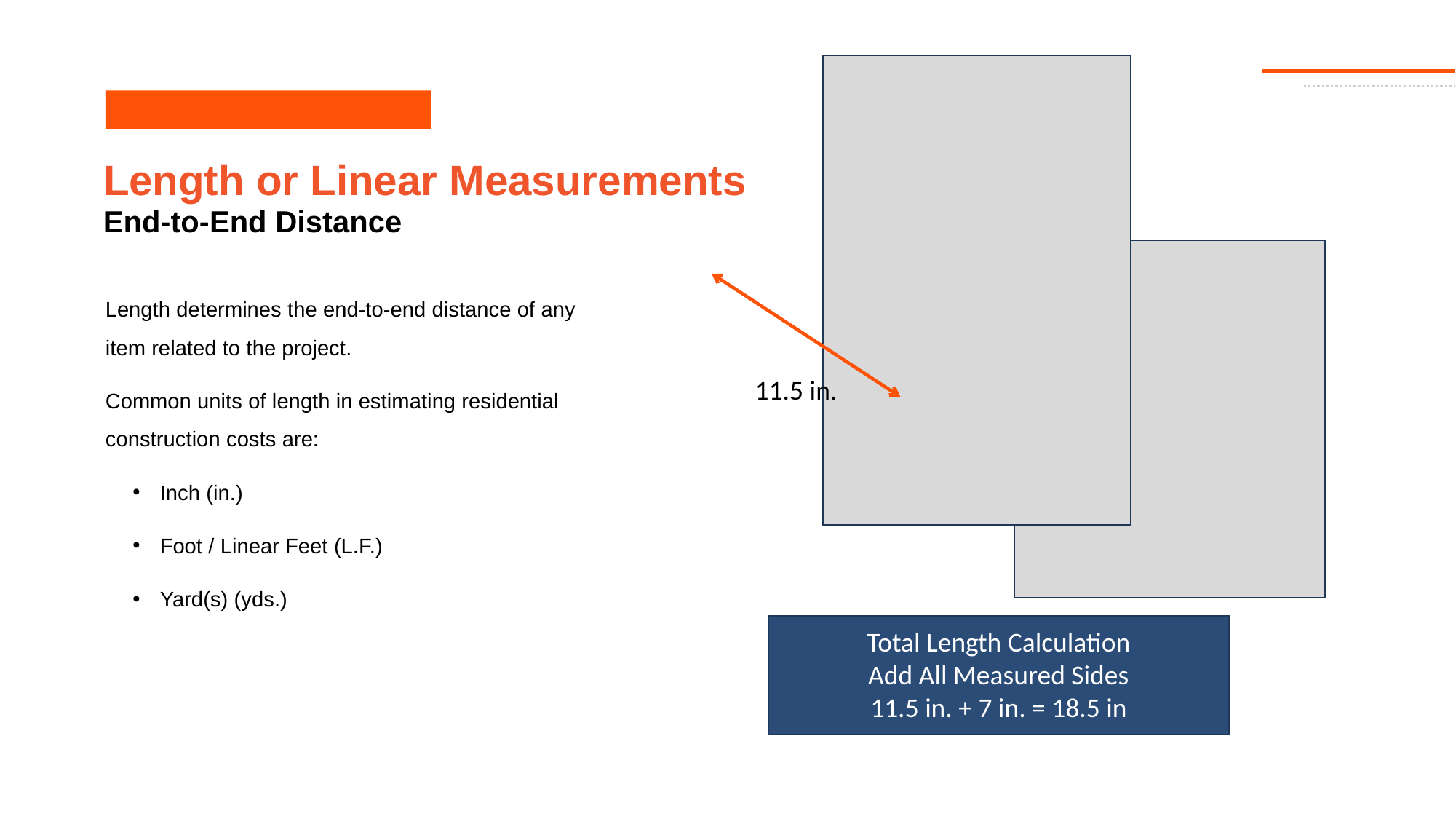

# Length or Linear Measurements
End-to-End Distance

Length determines the end-to-end distance of any item related to the project.
Common units of length in estimating residential construction costs are:
Inch (in.)
Foot / Linear Feet (L.F.)
Yard(s) (yds.)

11.5 in.
7 in.

Total Length Calculation
Add All Measured Sides
11.5 in. + 7 in. = 18.5 in